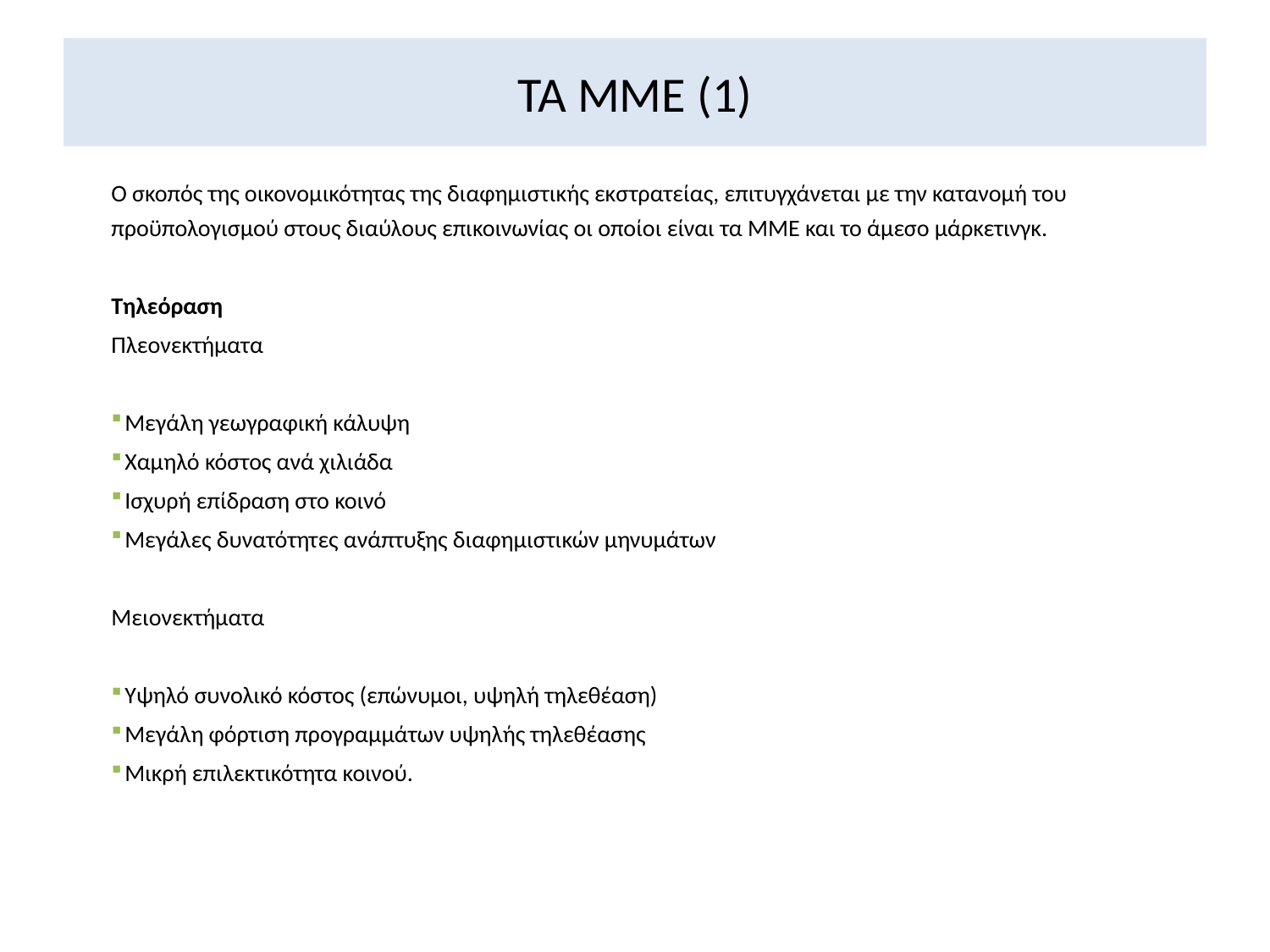

# ΤΑ ΜΜΕ (1)
Ο σκοπός της οικονομικότητας της διαφημιστικής εκστρατείας, επιτυγχάνεται με την κατανομή του προϋπολογισμού στους διαύλους επικοινωνίας οι οποίοι είναι τα ΜΜΕ και το άμεσο μάρκετινγκ.

Τηλεόραση
Πλεονεκτήματα

 Μεγάλη γεωγραφική κάλυψη
 Χαμηλό κόστος ανά χιλιάδα
 Ισχυρή επίδραση στο κοινό
 Μεγάλες δυνατότητες ανάπτυξης διαφημιστικών μηνυμάτων

Μειονεκτήματα

 Υψηλό συνολικό κόστος (επώνυμοι, υψηλή τηλεθέαση)
 Μεγάλη φόρτιση προγραμμάτων υψηλής τηλεθέασης
 Μικρή επιλεκτικότητα κοινού.